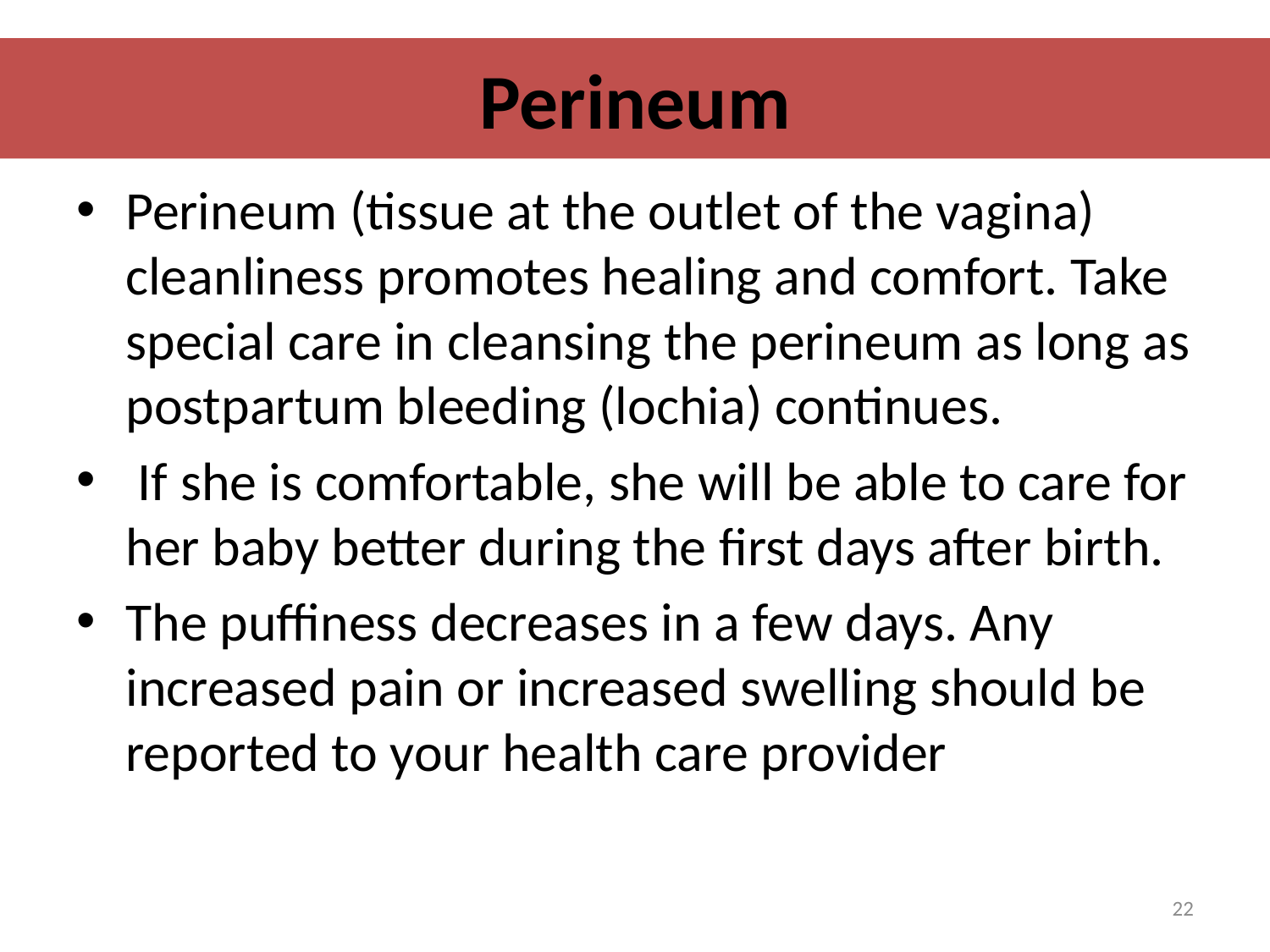

# Perineum
Perineum (tissue at the outlet of the vagina) cleanliness promotes healing and comfort. Take special care in cleansing the perineum as long as postpartum bleeding (lochia) continues.
 If she is comfortable, she will be able to care for her baby better during the first days after birth.
The puffiness decreases in a few days. Any increased pain or increased swelling should be reported to your health care provider

22